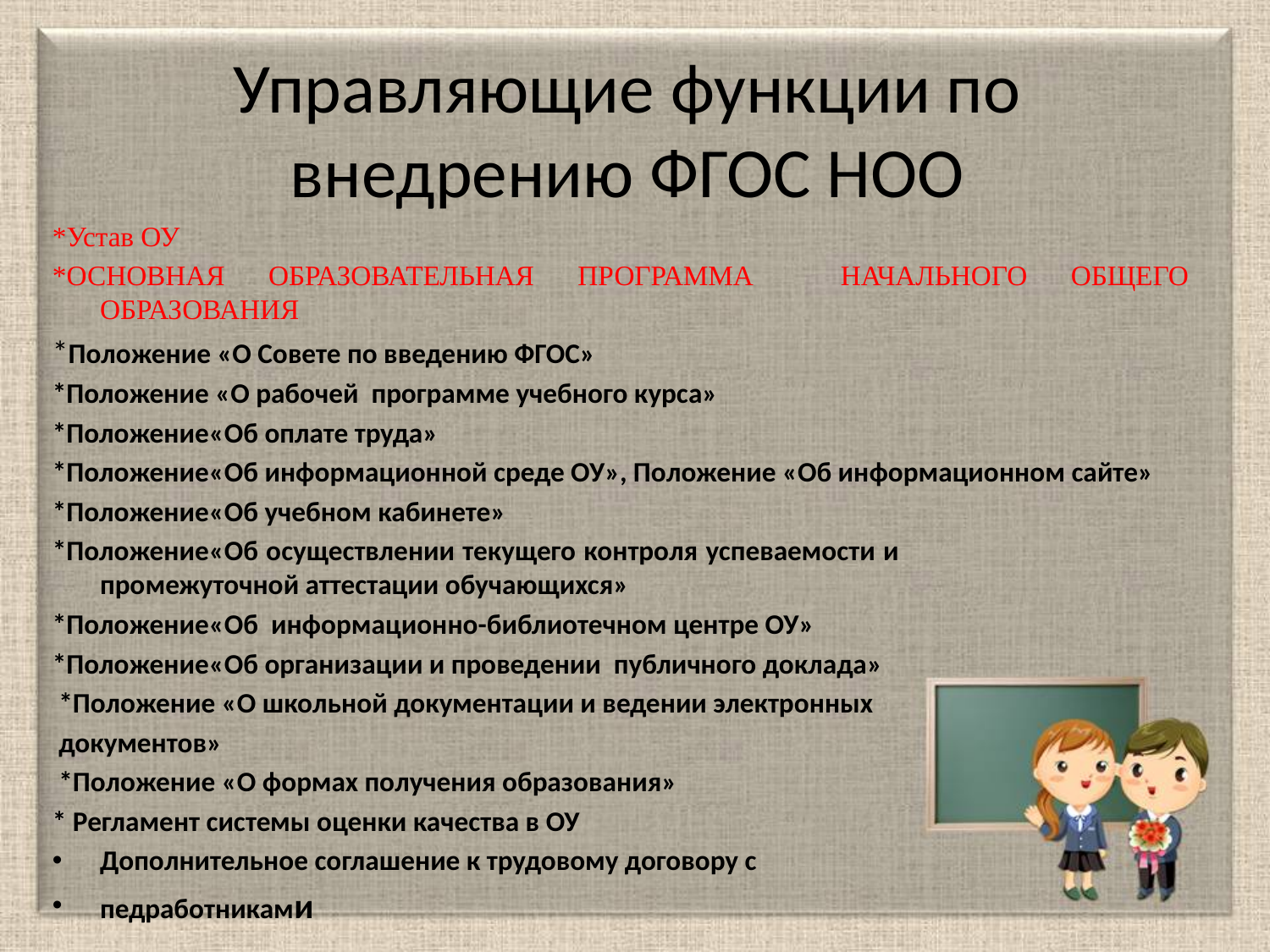

# Управляющие функции по внедрению ФГОС НОО

*Устав ОУ
*ОСНОВНАЯ ОБРАЗОВАТЕЛЬНАЯ ПРОГРАММА  НАЧАЛЬНОГО ОБЩЕГО ОБРАЗОВАНИЯ
*Положение «О Совете по введению ФГОС»
*Положение «О рабочей  программе учебного курса»
*Положение«Об оплате труда»
*Положение«Об информационной среде ОУ», Положение «Об информационном сайте»
*Положение«Об учебном кабинете»
*Положение«Об осуществлении текущего контроля успеваемости и                                      промежуточной аттестации обучающихся»
*Положение«Об  информационно-библиотечном центре ОУ»
*Положение«Об организации и проведении  публичного доклада»
 *Положение «О школьной документации и ведении электронных
 документов»
 *Положение «О формах получения образования»
* Регламент системы оценки качества в ОУ
Дополнительное соглашение к трудовому договору с
педработниками